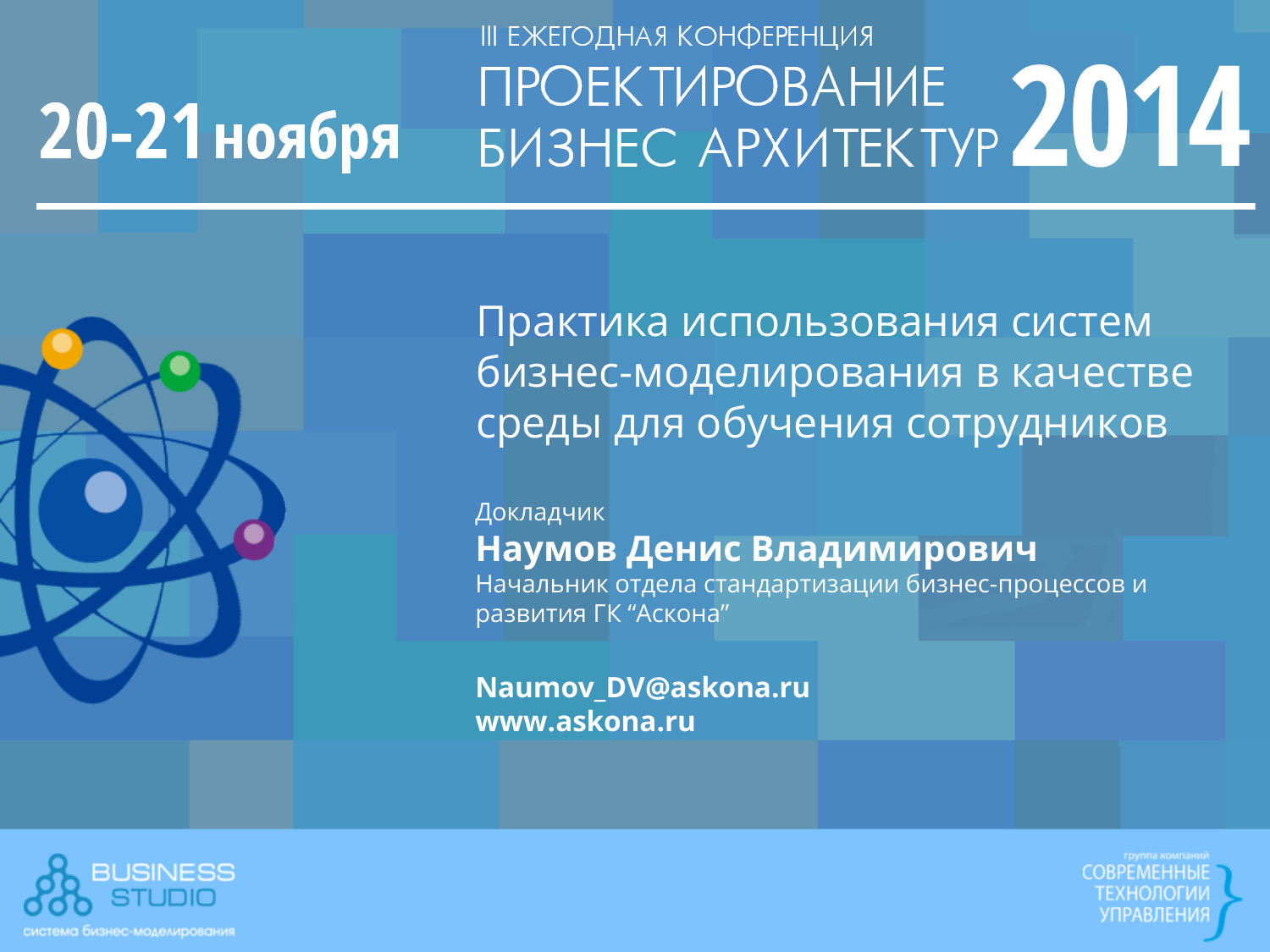

Практика использования систем бизнес-моделирования в качестве среды для обучения сотрудников
Докладчик
Наумов Денис Владимирович
Начальник отдела стандартизации бизнес-процессов и развития ГК “Аскона”

Naumov_DV@askona.ru
www.askona.ru